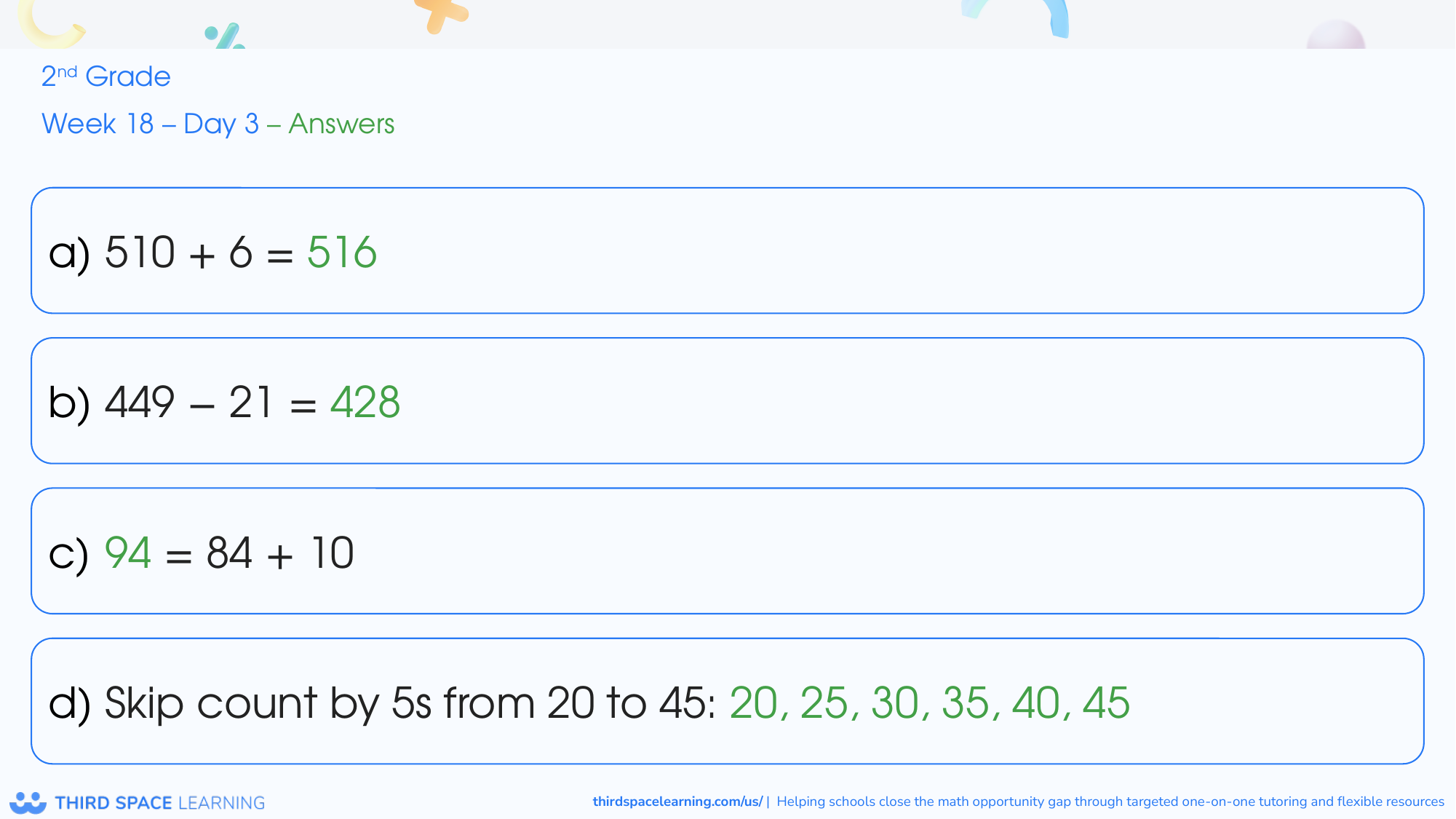

2nd Grade
Week 18 – Day 3 – Answers
510 + 6 = 516
449 − 21 = 428
94 = 84 + 10
Skip count by 5s from 20 to 45: 20, 25, 30, 35, 40, 45